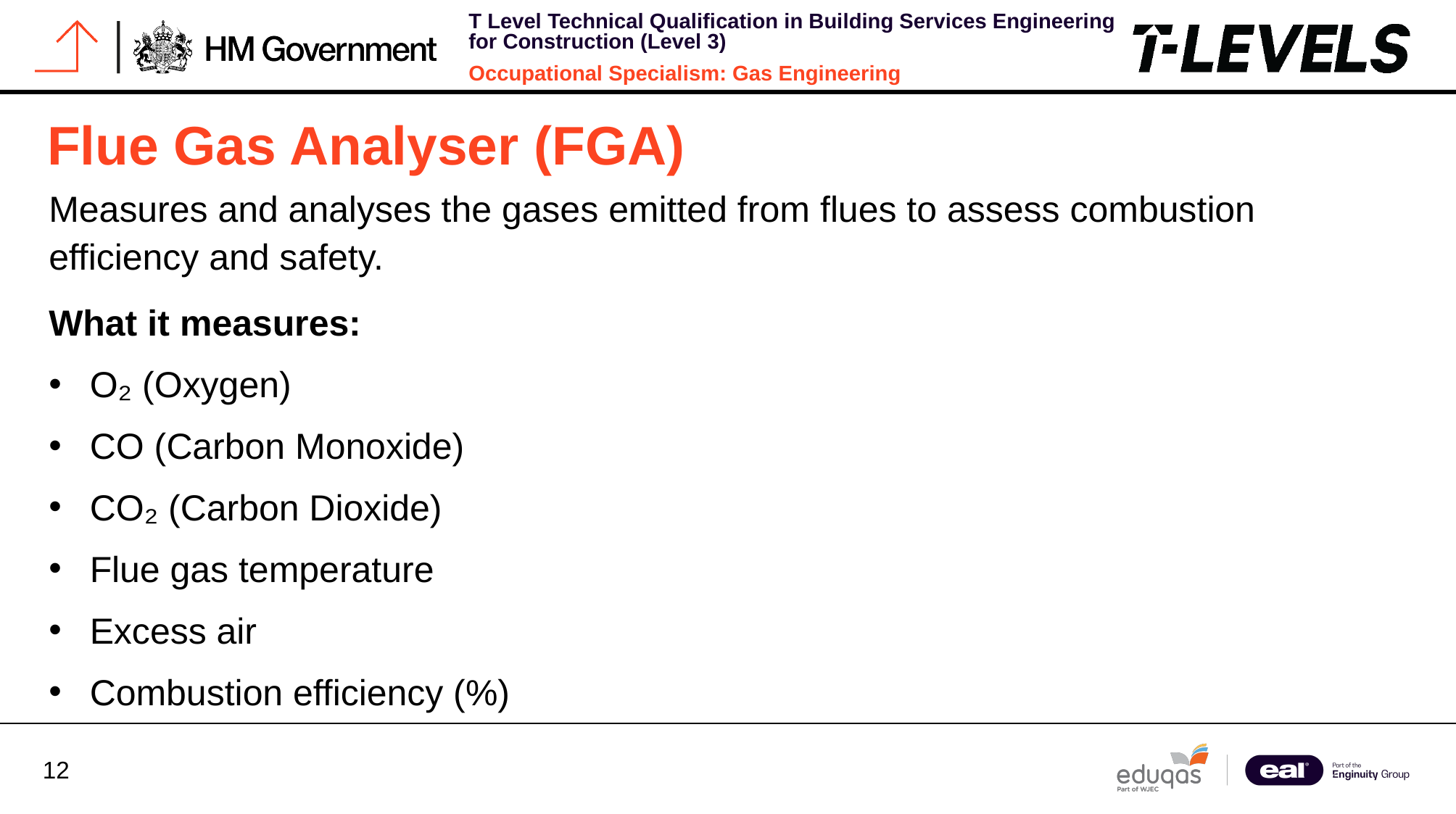

# Flue Gas Analyser (FGA)
Measures and analyses the gases emitted from flues to assess combustion efficiency and safety.
What it measures:
O₂ (Oxygen)
CO (Carbon Monoxide)
CO₂ (Carbon Dioxide)
Flue gas temperature
Excess air
Combustion efficiency (%)